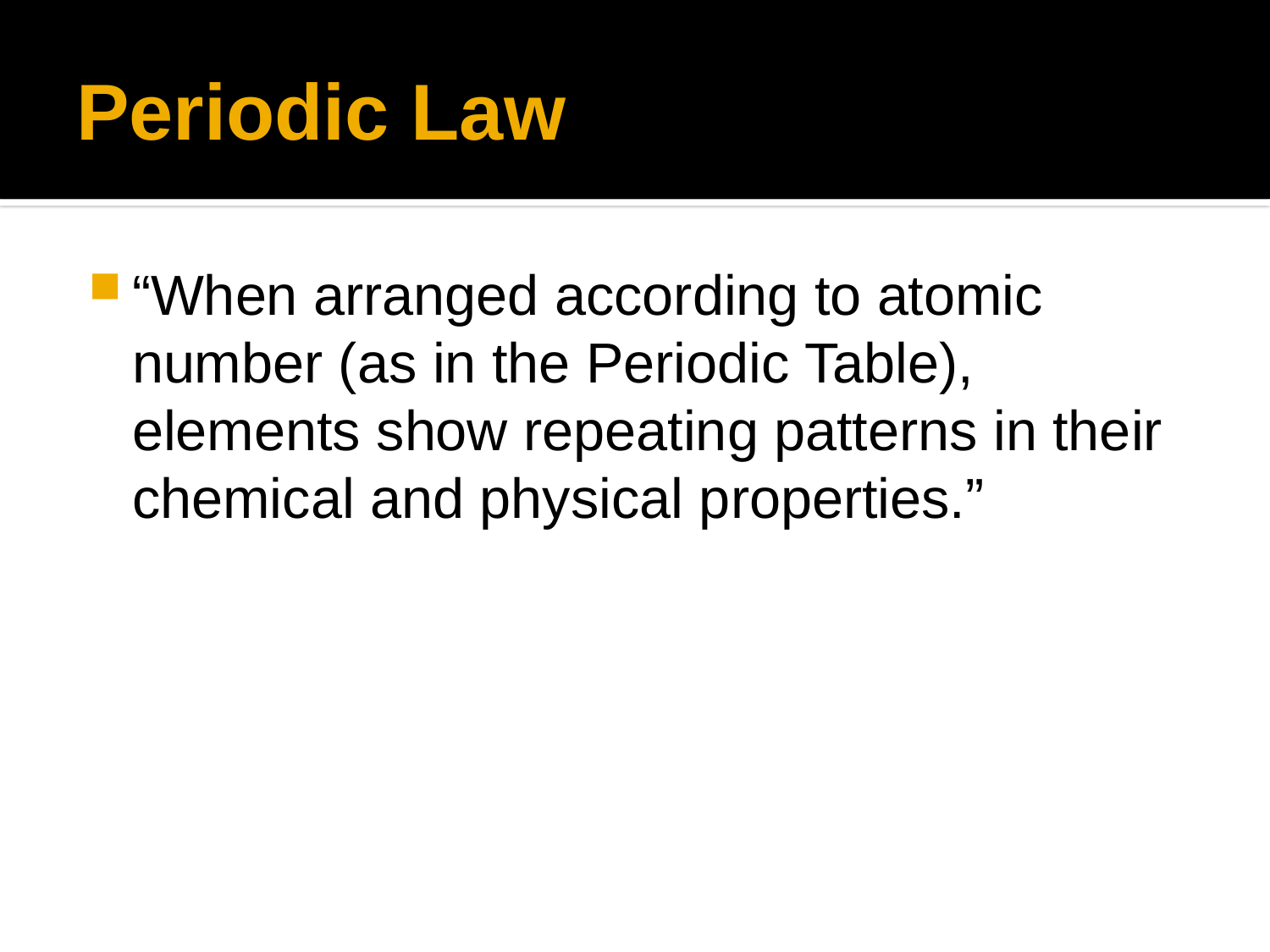

# Periodic Law
“When arranged according to atomic number (as in the Periodic Table), elements show repeating patterns in their chemical and physical properties.”